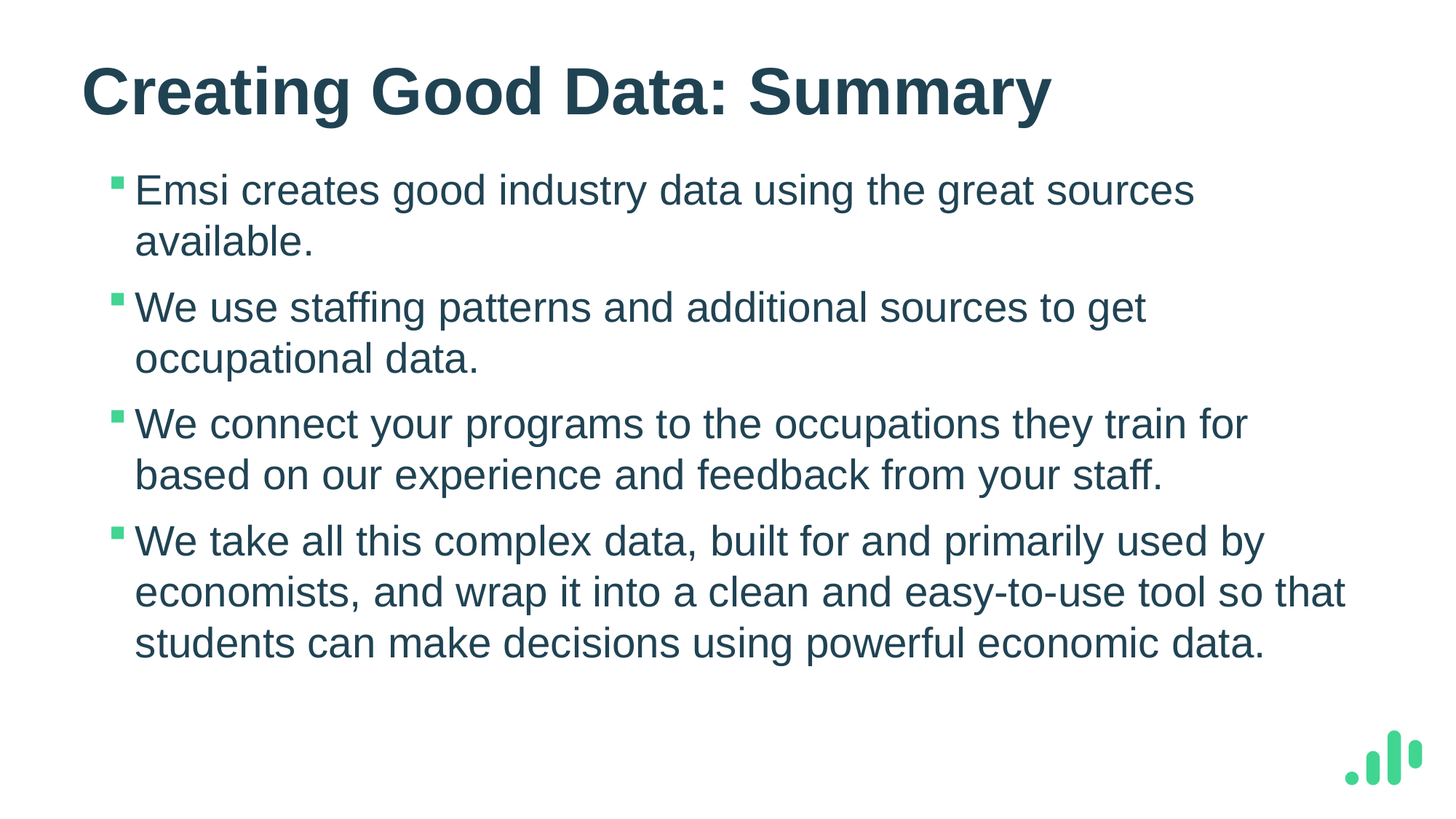

# Creating Good Data: Summary
Emsi creates good industry data using the great sources available.
We use staffing patterns and additional sources to get occupational data.
We connect your programs to the occupations they train for based on our experience and feedback from your staff.
We take all this complex data, built for and primarily used by economists, and wrap it into a clean and easy-to-use tool so that students can make decisions using powerful economic data.